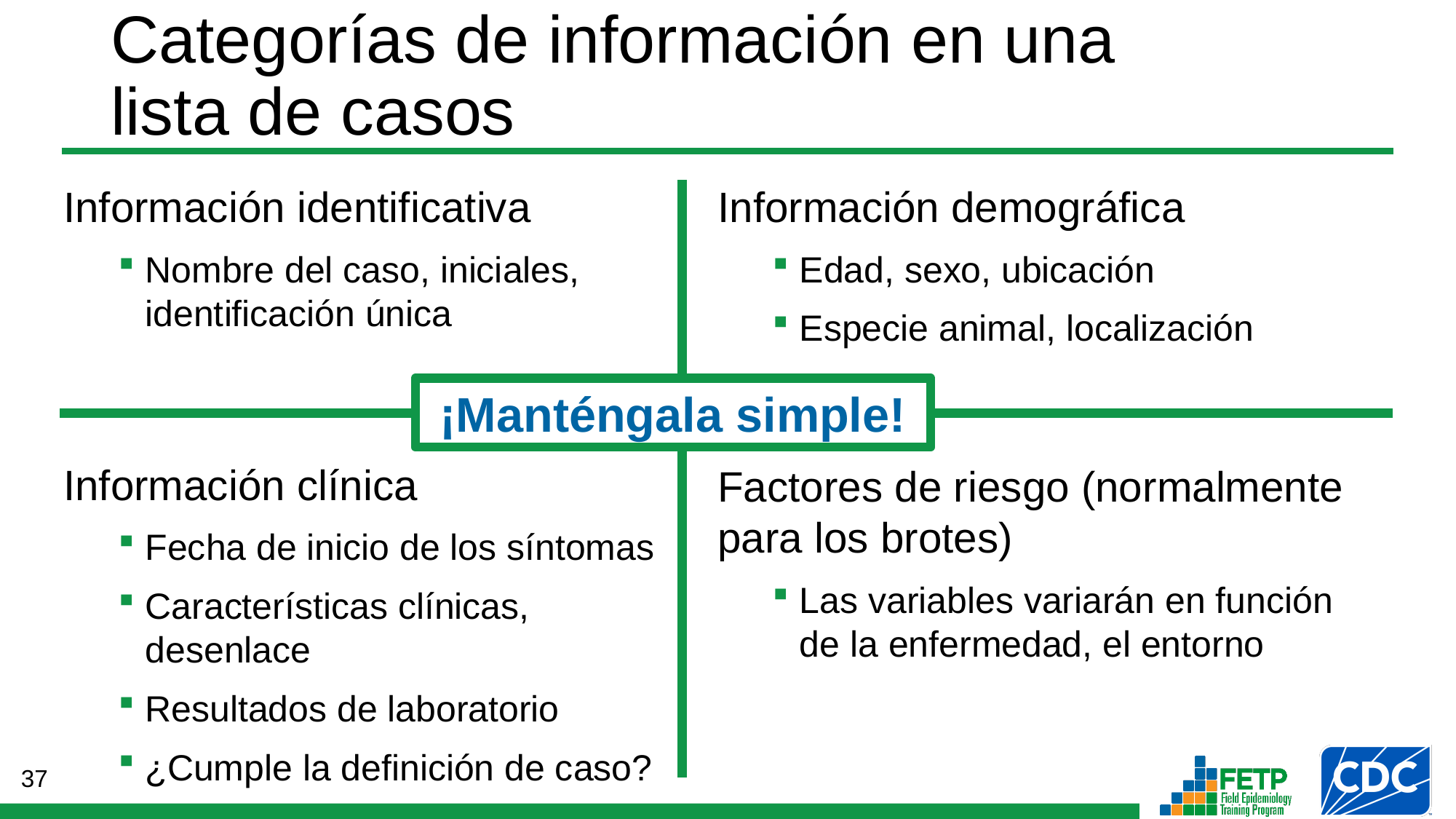

Categorías de información en una lista de casos
Información identificativa
Nombre del caso, iniciales, identificación única

Información demográfica
Edad, sexo, ubicación
Especie animal, localización
¡Manténgala simple!
Información clínica
Fecha de inicio de los síntomas
Características clínicas, desenlace
Resultados de laboratorio
¿Cumple la definición de caso?

Factores de riesgo (normalmente para los brotes)
Las variables variarán en función de la enfermedad, el entorno